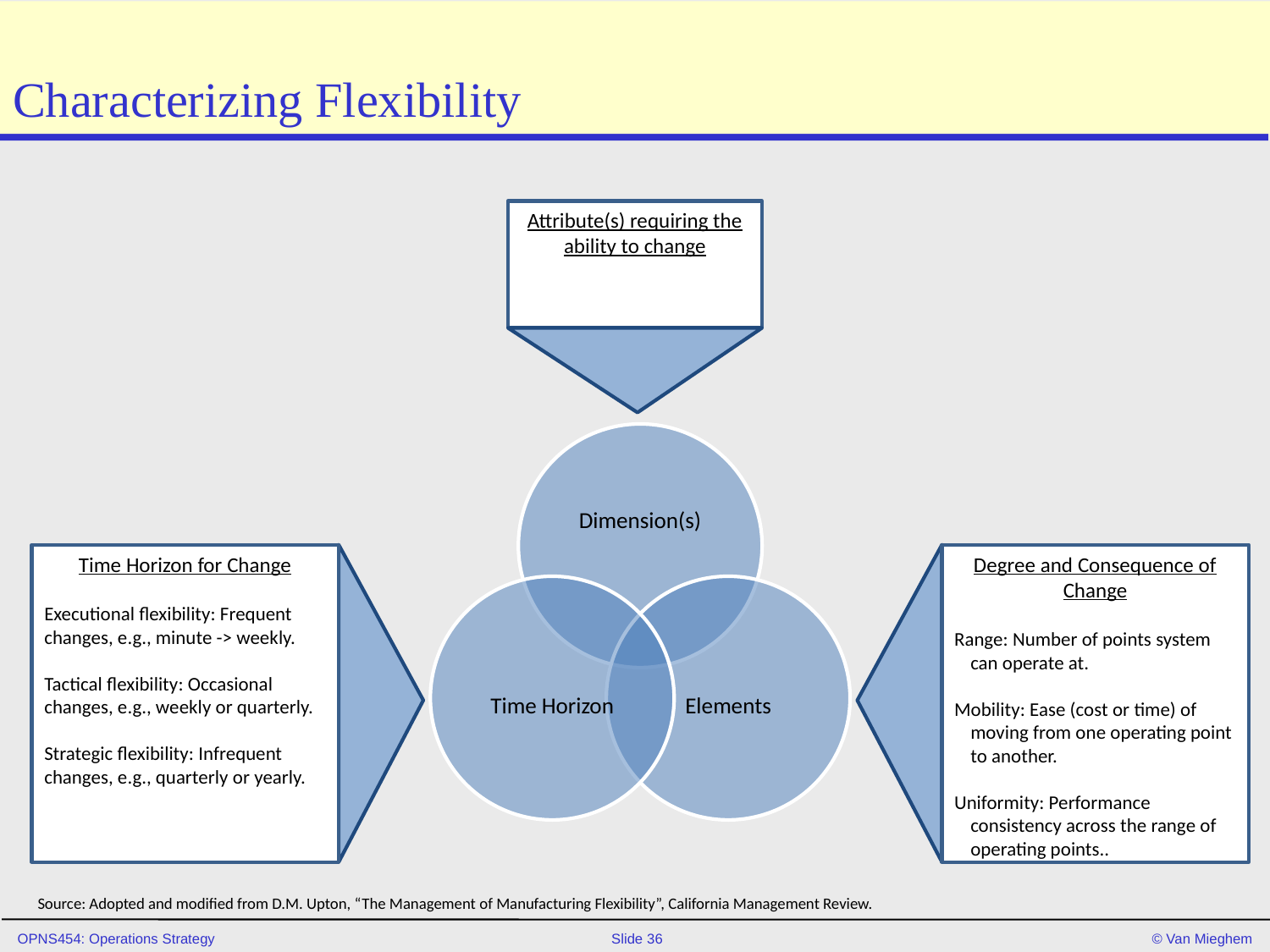

# Characterizing Flexibility
Attribute(s) requiring the ability to change

Dimension(s)
Elements
Time Horizon
Time Horizon for Change

Executional flexibility: Frequent changes, e.g., minute -> weekly.

Tactical flexibility: Occasional changes, e.g., weekly or quarterly.

Strategic flexibility: Infrequent changes, e.g., quarterly or yearly.
Degree and Consequence of Change

Range: Number of points system can operate at.

Mobility: Ease (cost or time) of moving from one operating point to another.

Uniformity: Performance consistency across the range of operating points..

Source: Adopted and modified from D.M. Upton, “The Management of Manufacturing Flexibility”, California Management Review.